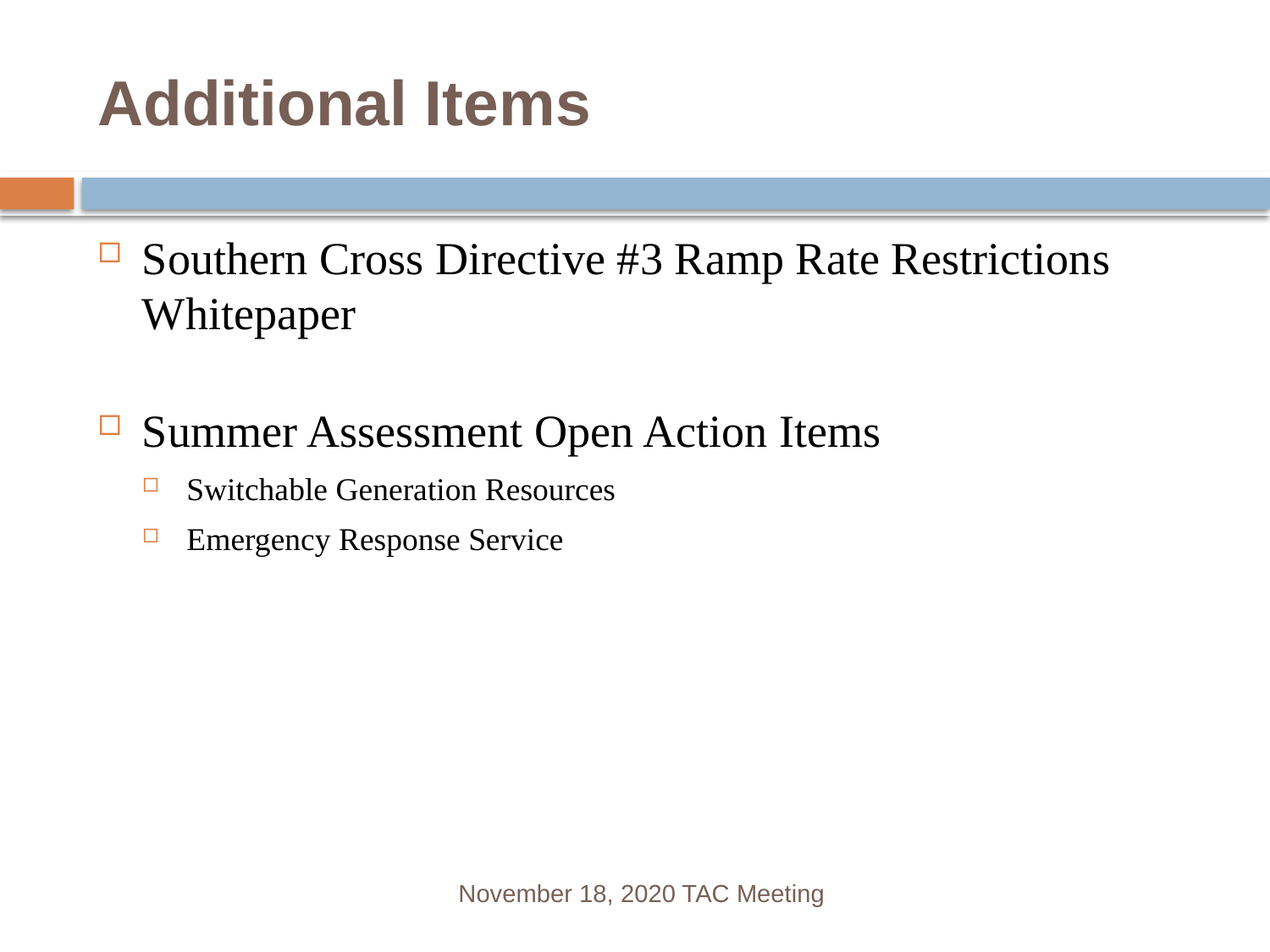

# Additional Items
Southern Cross Directive #3 Ramp Rate Restrictions Whitepaper

Summer Assessment Open Action Items
Switchable Generation Resources
Emergency Response Service
November 18, 2020 TAC Meeting